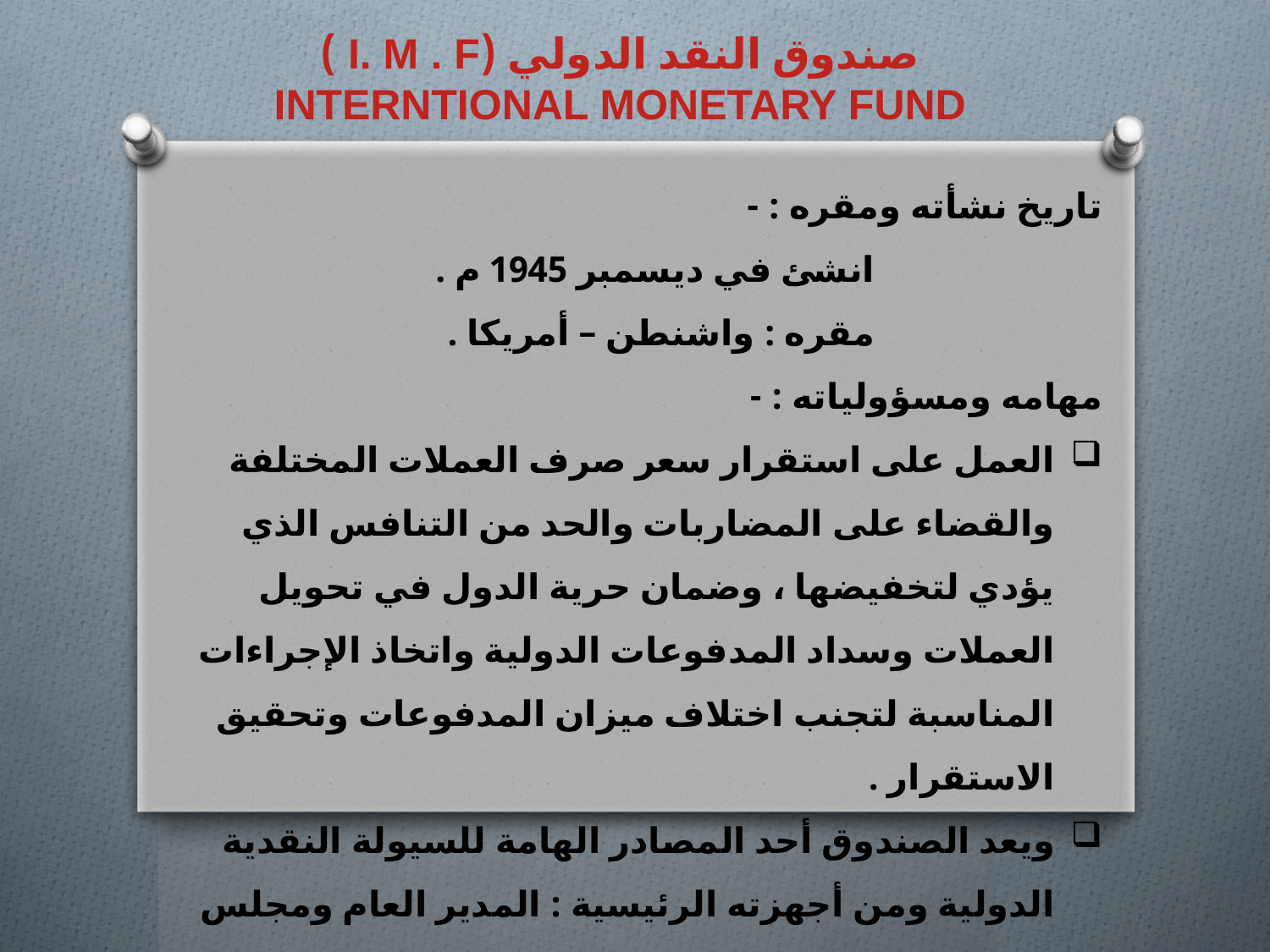

صندوق النقد الدولي (I. M . F )
INTERNTIONAL MONETARY FUND
تاريخ نشأته ومقره : -
                         انشئ في ديسمبر 1945 م .
                         مقره : واشنطن – أمريكا .
مهامه ومسؤولياته : -
العمل على استقرار سعر صرف العملات المختلفة والقضاء على المضاربات والحد من التنافس الذي يؤدي لتخفيضها ، وضمان حرية الدول في تحويل العملات وسداد المدفوعات الدولية واتخاذ الإجراءات المناسبة لتجنب اختلاف ميزان المدفوعات وتحقيق الاستقرار .
ويعد الصندوق أحد المصادر الهامة للسيولة النقدية الدولية ومن أجهزته الرئيسية : المدير العام ومجلس المديرين والمديرين التنفيذيين .